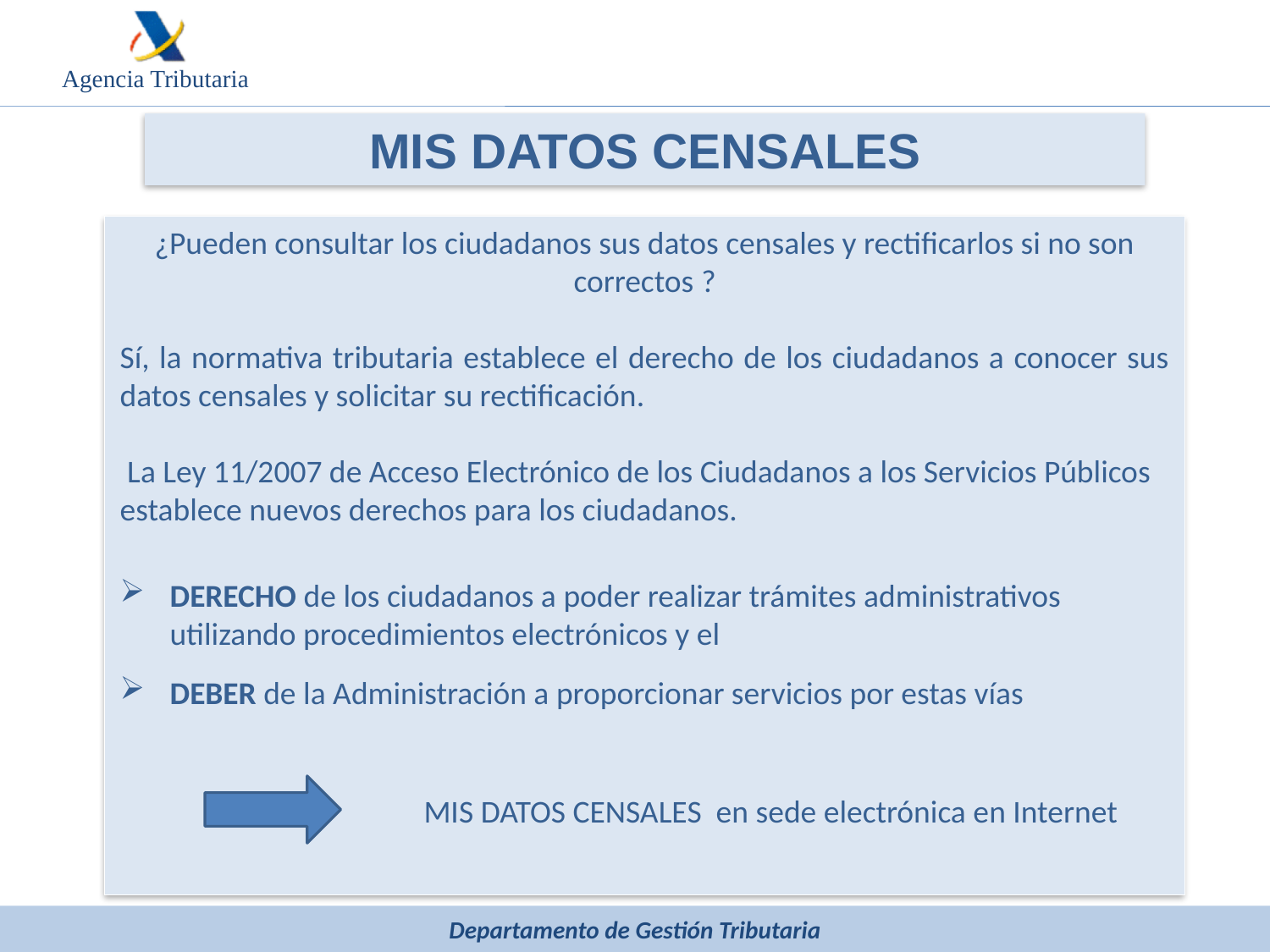

MIS DATOS CENSALES
¿Pueden consultar los ciudadanos sus datos censales y rectificarlos si no son correctos ?

Sí, la normativa tributaria establece el derecho de los ciudadanos a conocer sus datos censales y solicitar su rectificación.

 La Ley 11/2007 de Acceso Electrónico de los Ciudadanos a los Servicios Públicos establece nuevos derechos para los ciudadanos.

DERECHO de los ciudadanos a poder realizar trámites administrativos utilizando procedimientos electrónicos y el
DEBER de la Administración a proporcionar servicios por estas vías

			MIS DATOS CENSALES  en sede electrónica en Internet